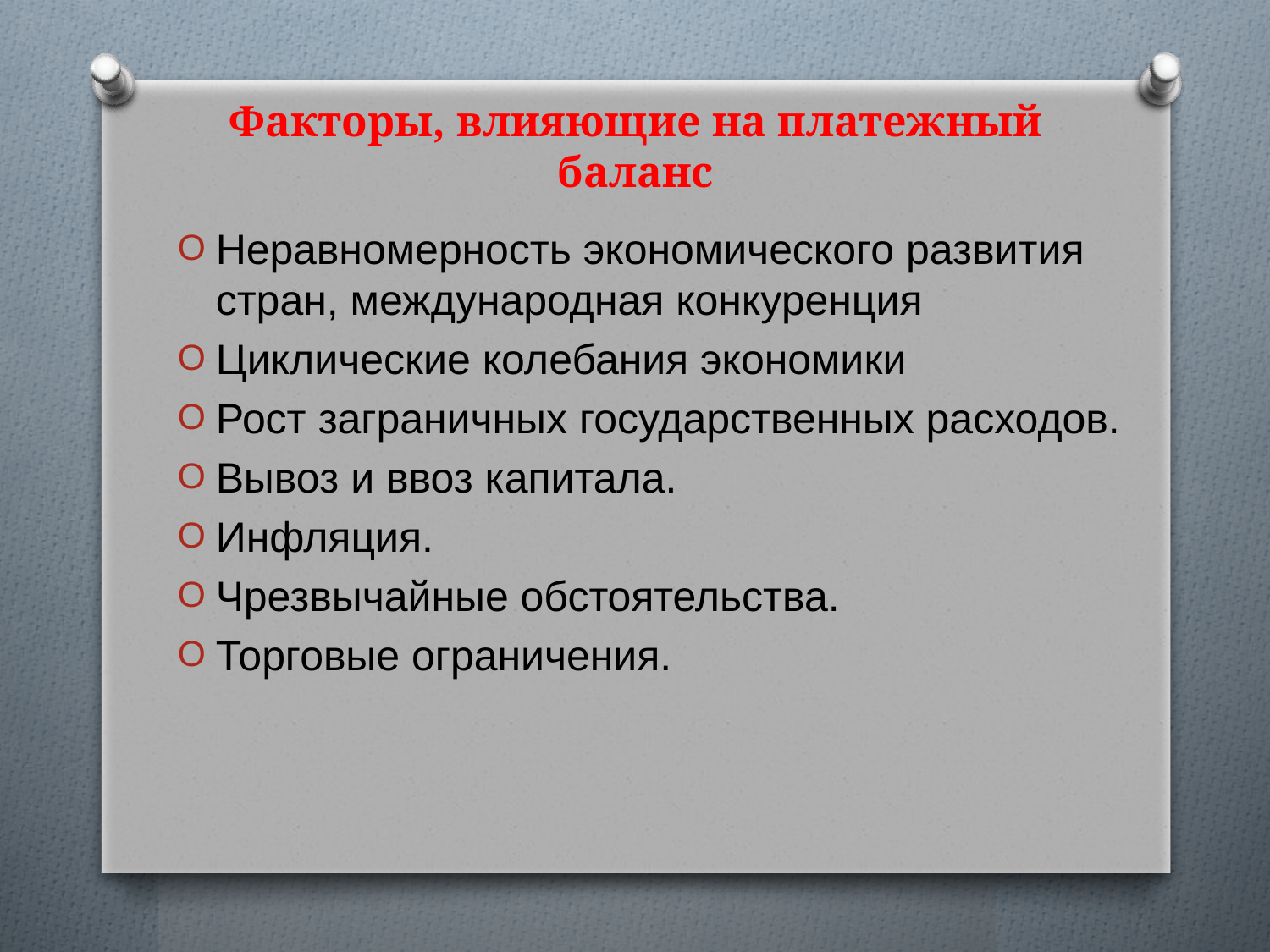

# Факторы, влияющие на платежный баланс
Неравномерность экономического развития стран, международная конкуренция
Циклические колебания экономики
Рост заграничных государственных расходов.
Вывоз и ввоз капитала.
Инфляция.
Чрезвычайные обстоятельства.
Торговые ограничения.